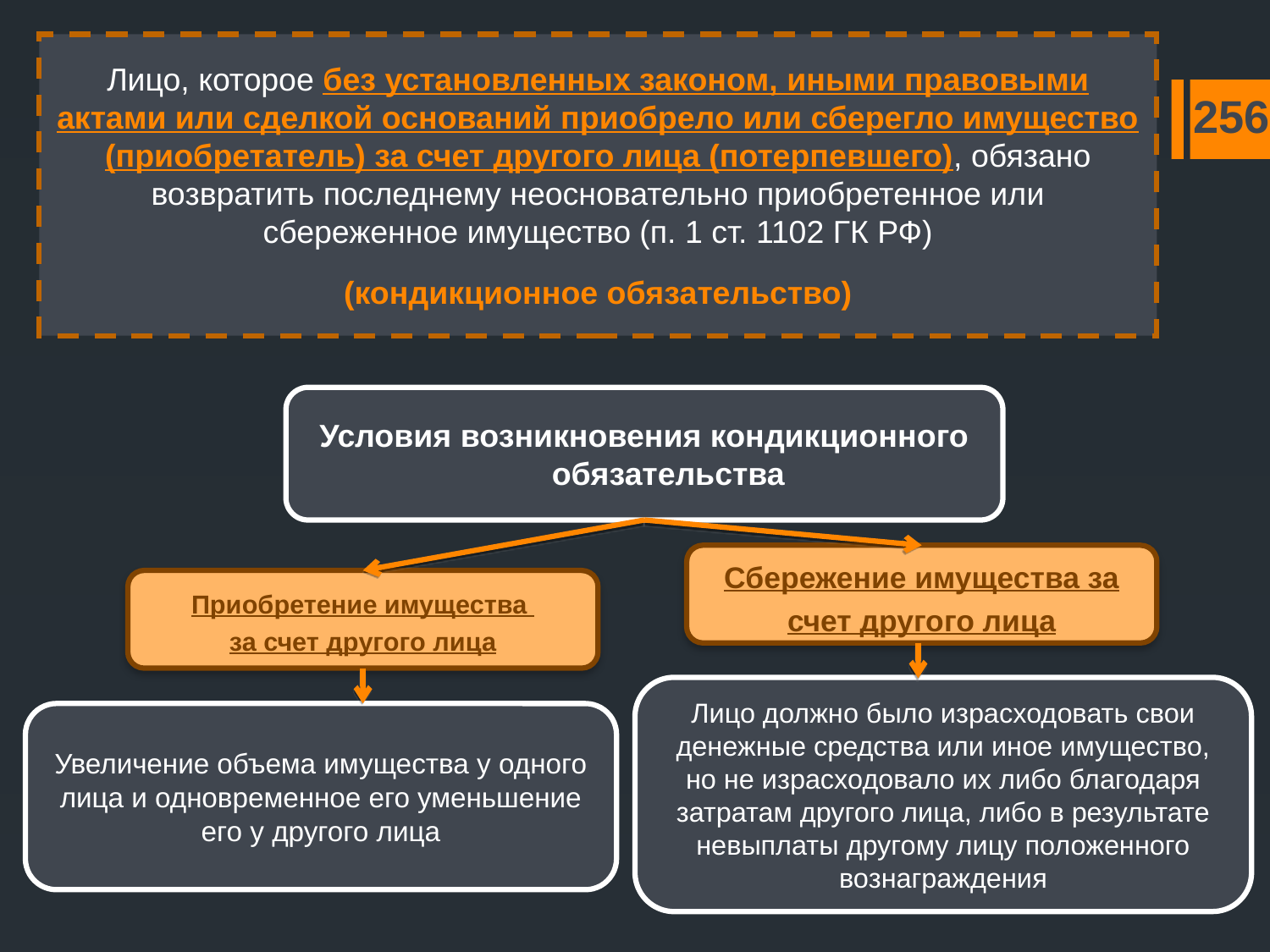

Лицо, которое без установленных законом, иными правовыми актами или сделкой оснований приобрело или сберегло имущество (приобретатель) за счет другого лица (потерпевшего), обязано возвратить последнему неосновательно приобретенное или сбереженное имущество (п. 1 ст. 1102 ГК РФ)

(кондикционное обязательство)
256
Условия возникновения кондикционного обязательства
Сбережение имущества за счет другого лица
Приобретение имущества
за счет другого лица
Лицо должно было израсходовать свои денежные средства или иное имущество, но не израсходовало их либо благодаря затратам другого лица, либо в результате невыплаты другому лицу положенного вознаграждения
Увеличение объема имущества у одного лица и одновременное его уменьшение его у другого лица